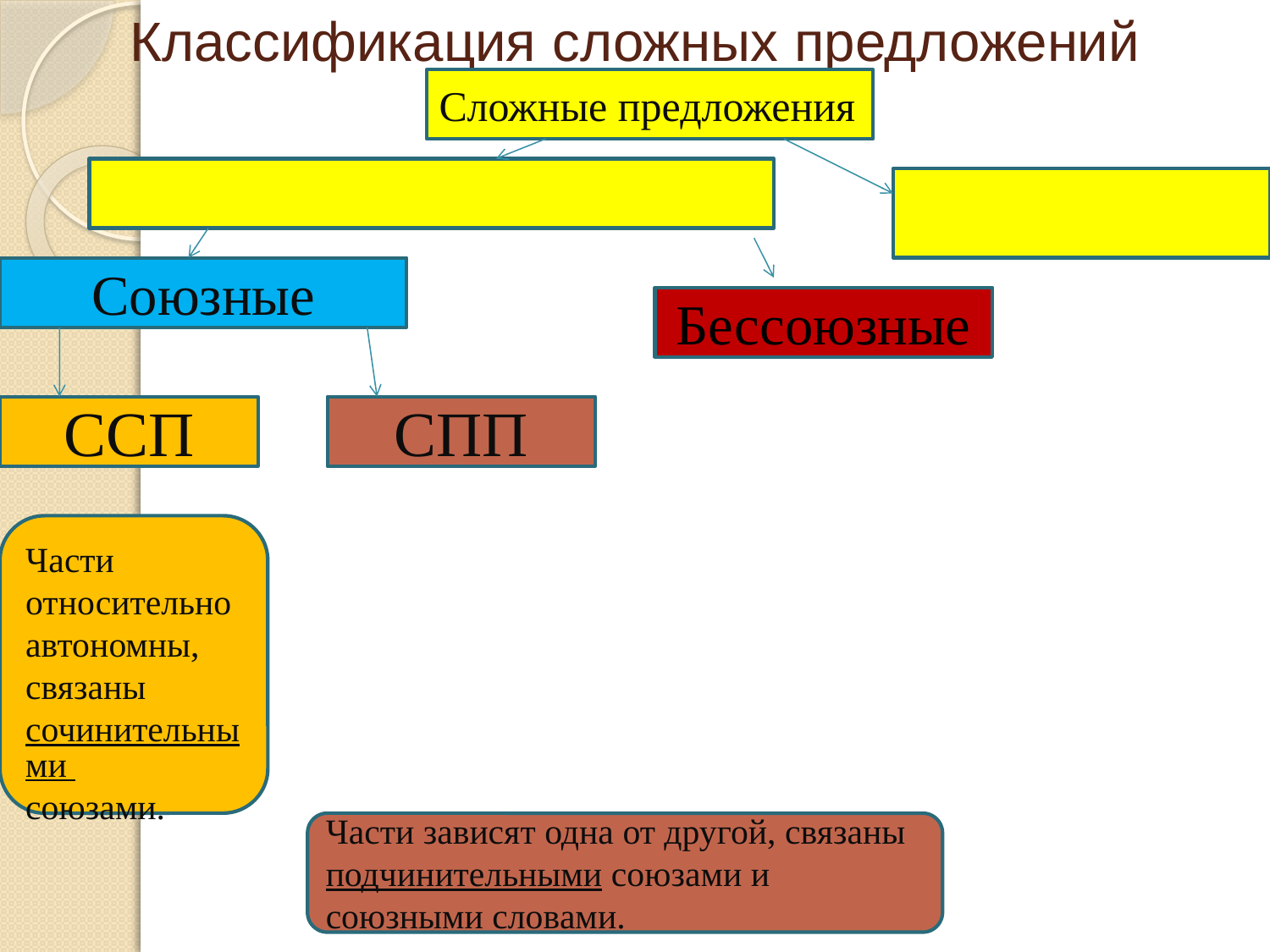

# Классификация сложных предложений
Сложные предложения

Союзные
Бессоюзные
ССП
СПП
Части относительно автономны, связаны сочинительными союзами.
Части зависят одна от другой, связаны подчинительными союзами и союзными словами.